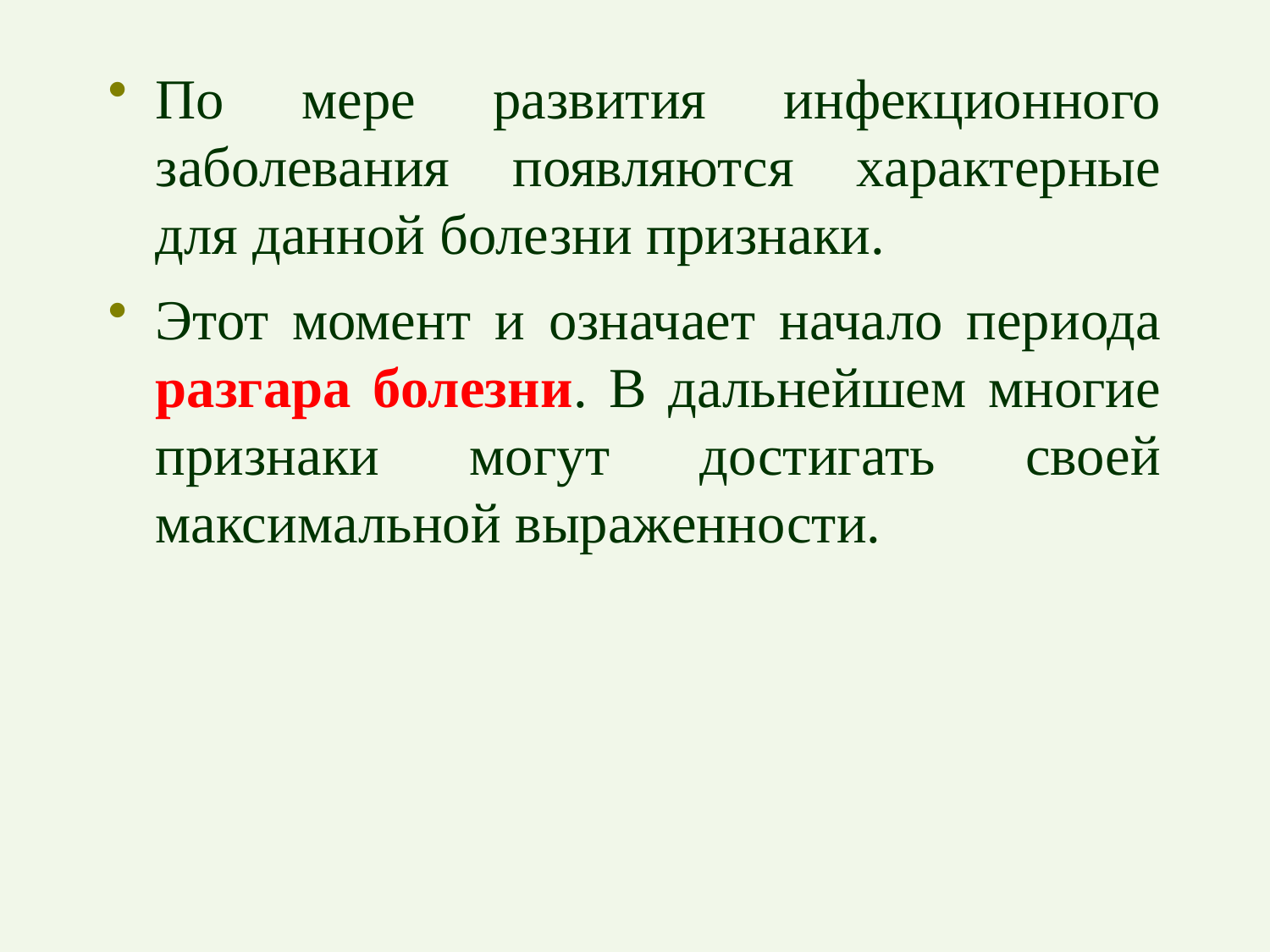

По мере развития инфекционного заболевания появляются характерные для данной болезни признаки.
Этот момент и означает начало периода разгара болезни. В дальнейшем многие признаки могут достигать своей максимальной выраженности.